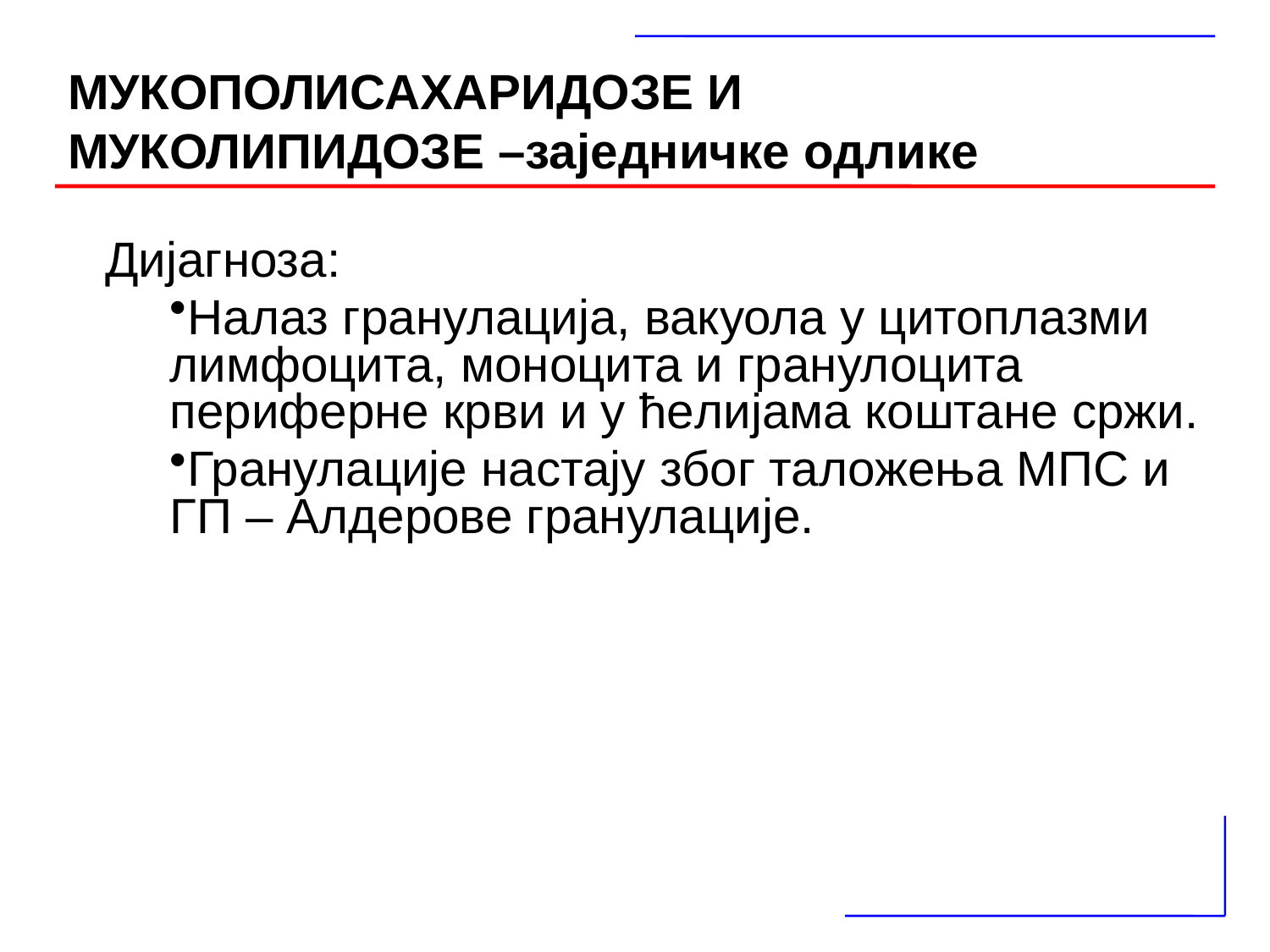

МУКОПОЛИСАХАРИДОЗЕ И  МУКОЛИПИДОЗЕ –заједничке одлике
	Дијагноза:
Налаз гранулација, вакуола у цитоплазми лимфоцита, моноцита и гранулоцита периферне крви и у ћелијама коштане сржи.
Гранулације настају због таложења МПС и ГП – Алдерове гранулације.